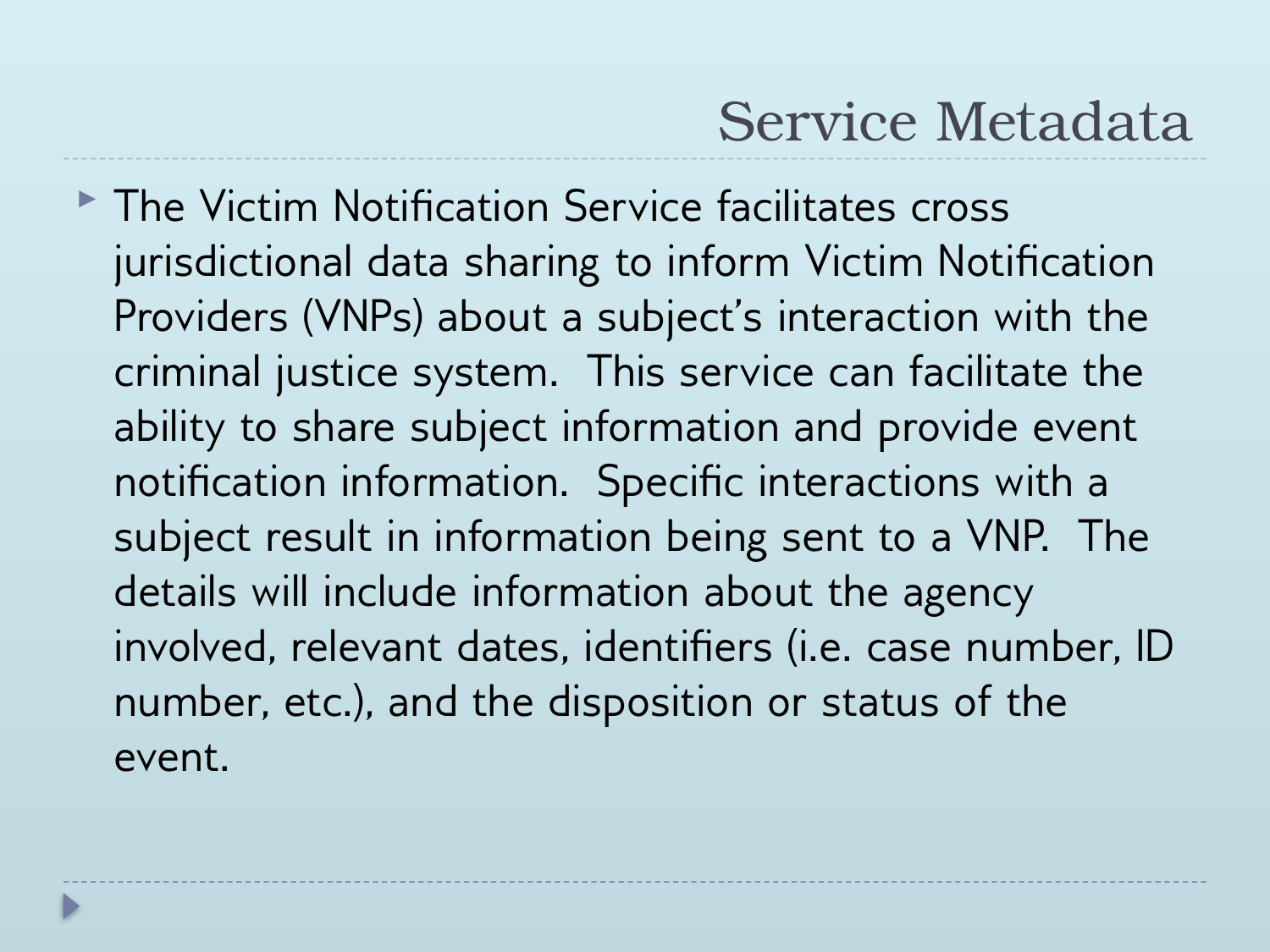

# Service Metadata
The Victim Notification Service facilitates cross jurisdictional data sharing to inform Victim Notification Providers (VNPs) about a subject’s interaction with the criminal justice system.  This service can facilitate the ability to share subject information and provide event notification information.  Specific interactions with a subject result in information being sent to a VNP.  The details will include information about the agency involved, relevant dates, identifiers (i.e. case number, ID number, etc.), and the disposition or status of the event.